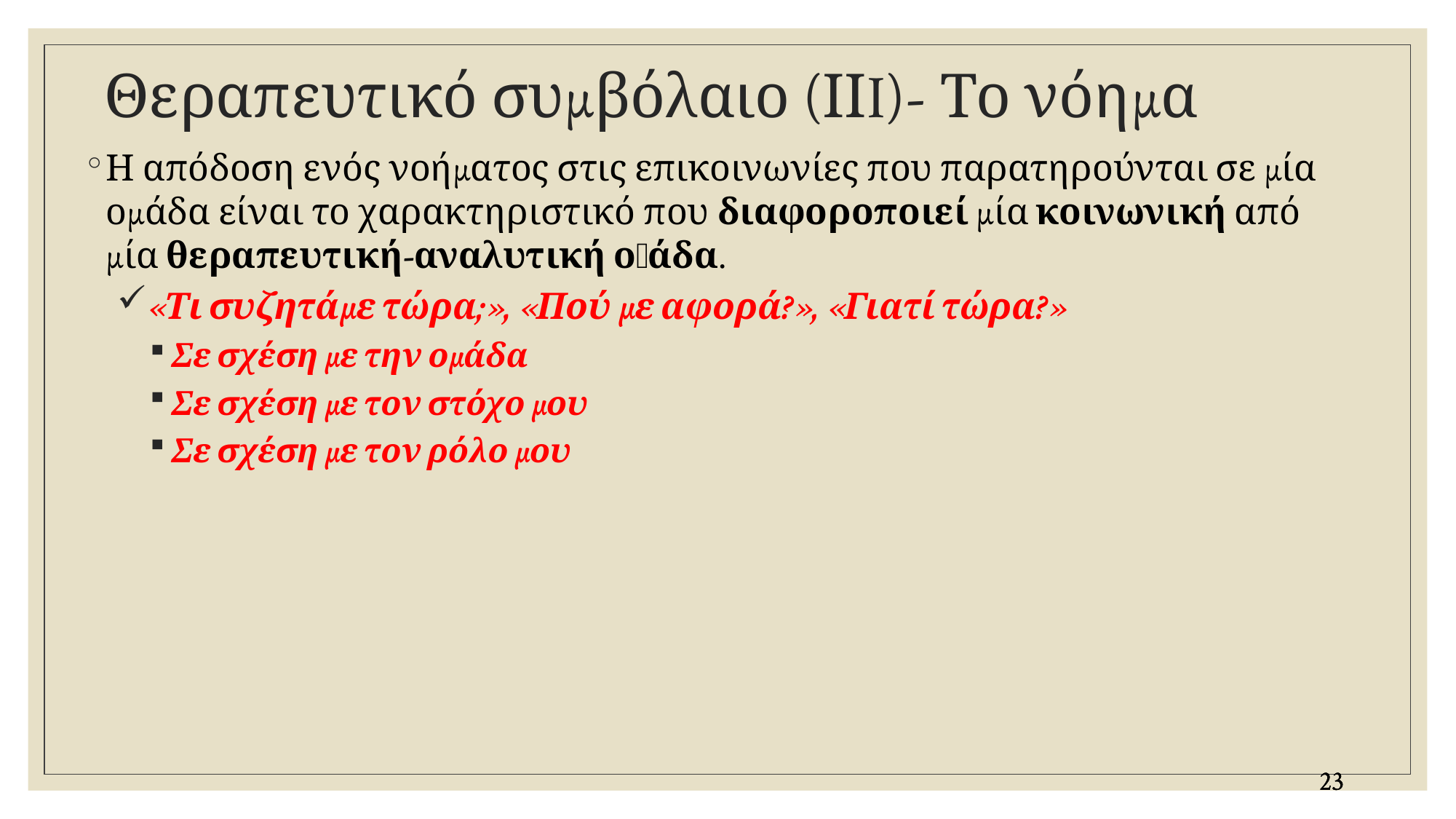

# Θεραπευτικό συμβόλαιο (ΙΙI)- Το νόημα
Η απόδοση ενός νοήματος στις επικοινωνίες που παρατηρούνται σε μία ομάδα είναι το χαρακτηριστικό που διαφοροποιεί μία κοινωνική από μία θεραπευτική-αναλυτική ομάδα.
«Τι συζητάμε τώρα;», «Πού με αφορά?», «Γιατί τώρα?»
Σε σχέση με την ομάδα
Σε σχέση με τον στόχο μου
Σε σχέση με τον ρόλο μου

23
23
23